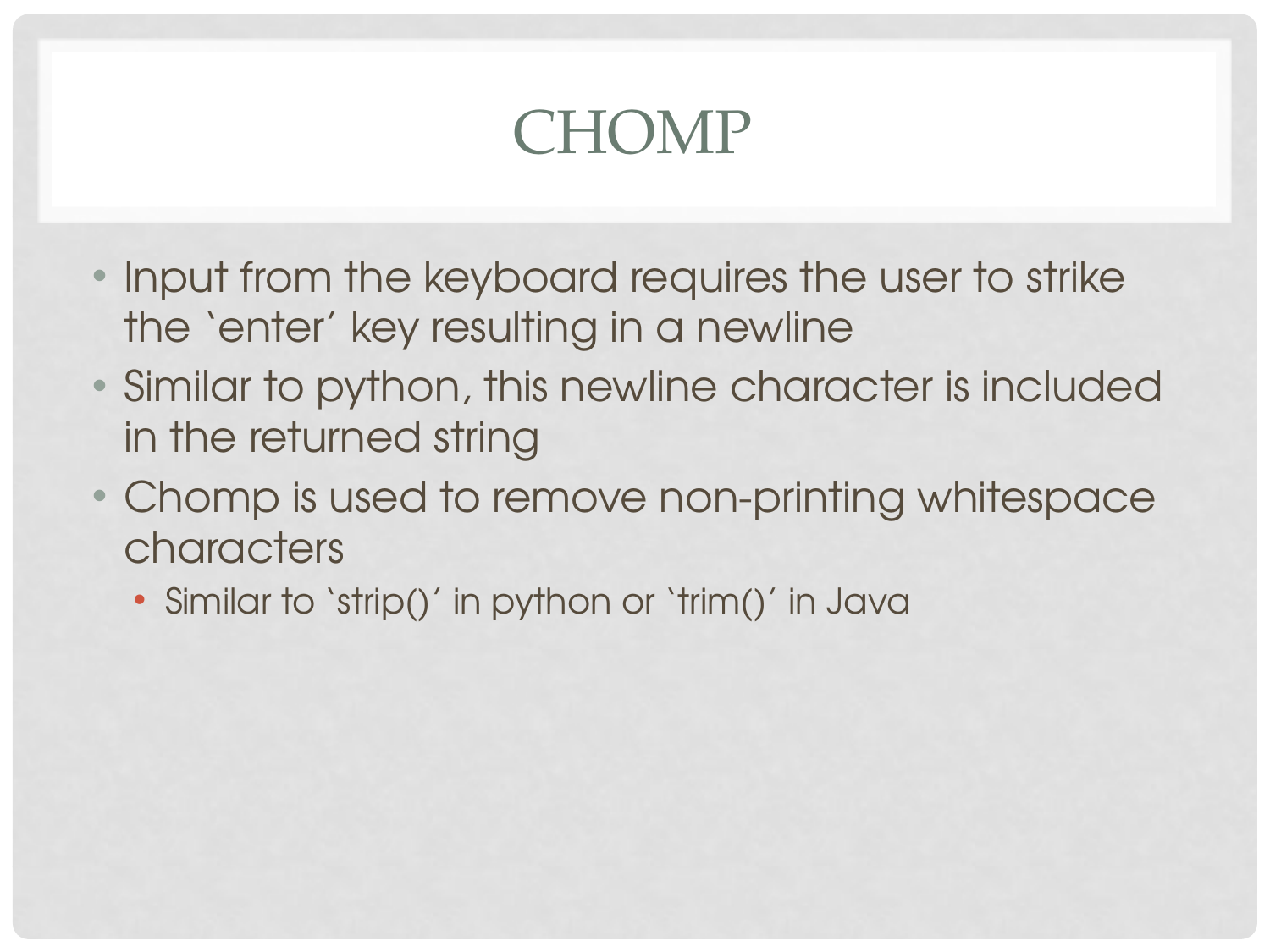

# chomp
Input from the keyboard requires the user to strike the ‘enter’ key resulting in a newline
Similar to python, this newline character is included in the returned string
Chomp is used to remove non-printing whitespace characters
Similar to ‘strip()’ in python or ‘trim()’ in Java